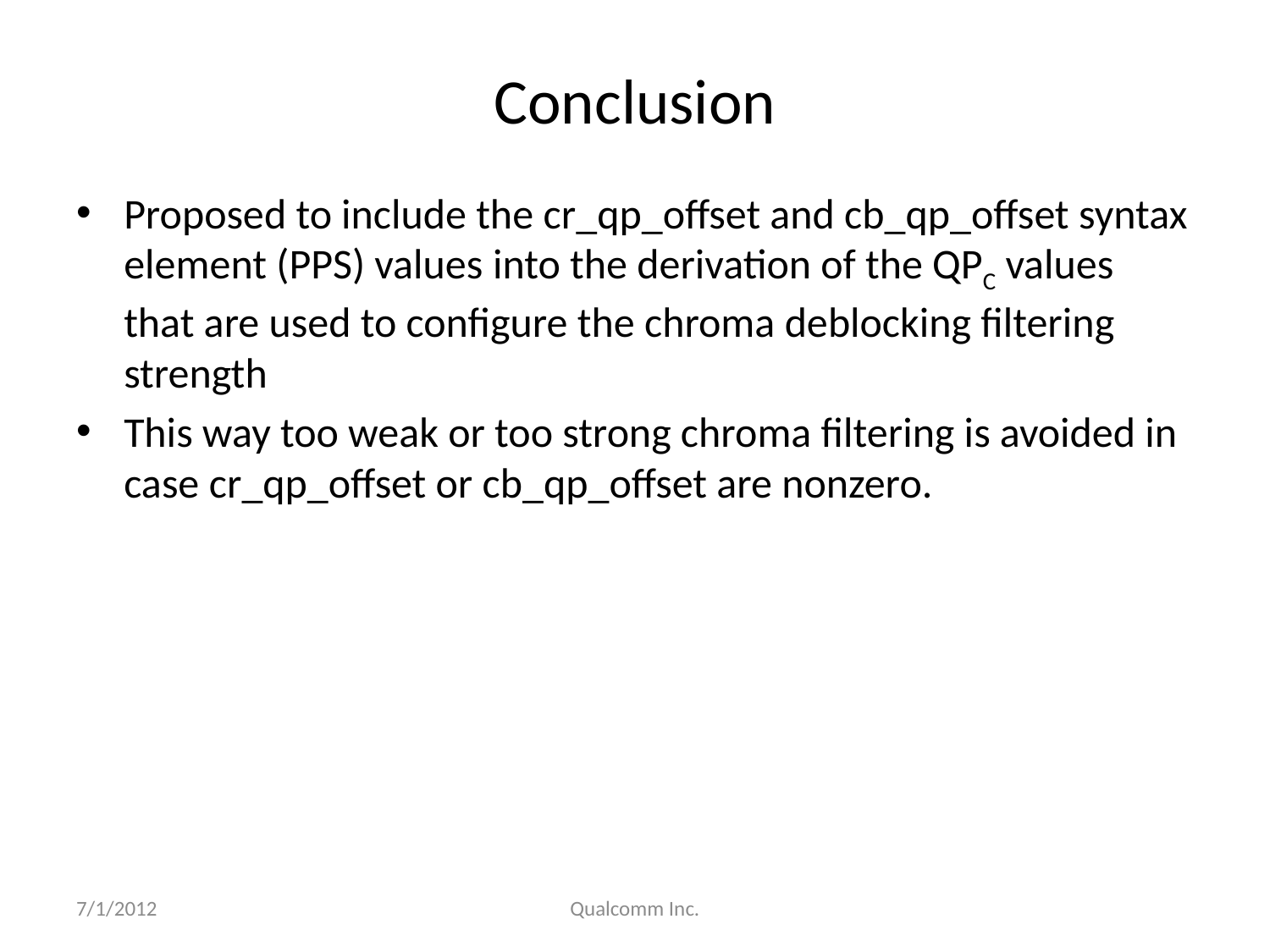

# Conclusion
Proposed to include the cr_qp_offset and cb_qp_offset syntax element (PPS) values into the derivation of the QPC values that are used to configure the chroma deblocking filtering strength
This way too weak or too strong chroma filtering is avoided in case cr_qp_offset or cb_qp_offset are nonzero.

7/1/2012
Qualcomm Inc.